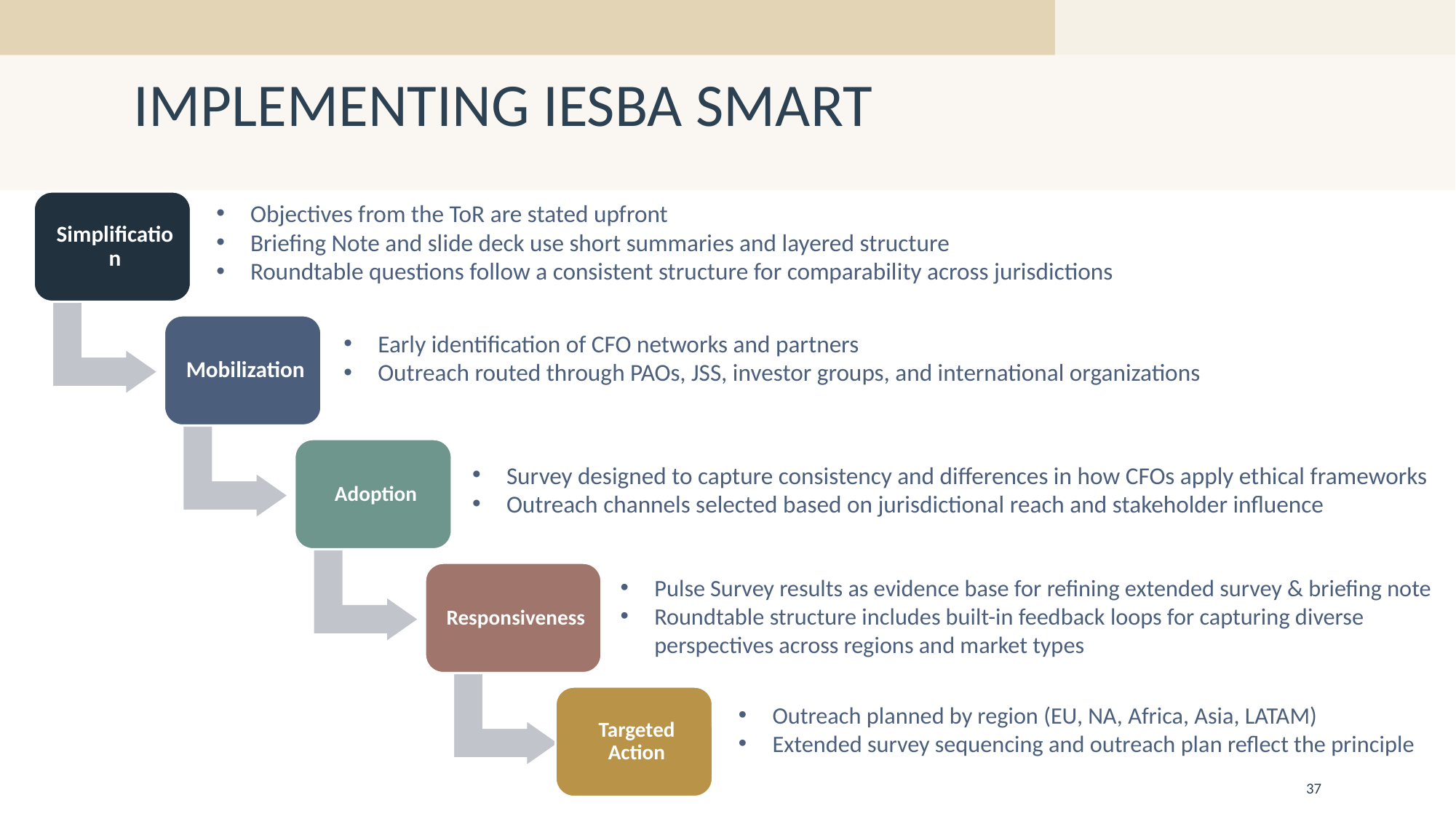

# IMPLEMENTING IESBA SMART
Simplification
Mobilization
Adoption
Responsiveness
Targeted Action
Objectives from the ToR are stated upfront
Briefing Note and slide deck use short summaries and layered structure
Roundtable questions follow a consistent structure for comparability across jurisdictions
Early identification of CFO networks and partners
Outreach routed through PAOs, JSS, investor groups, and international organizations
Survey designed to capture consistency and differences in how CFOs apply ethical frameworks
Outreach channels selected based on jurisdictional reach and stakeholder influence
Pulse Survey results as evidence base for refining extended survey & briefing note
Roundtable structure includes built-in feedback loops for capturing diverse perspectives across regions and market types
Outreach planned by region (EU, NA, Africa, Asia, LATAM)
Extended survey sequencing and outreach plan reflect the principle

37